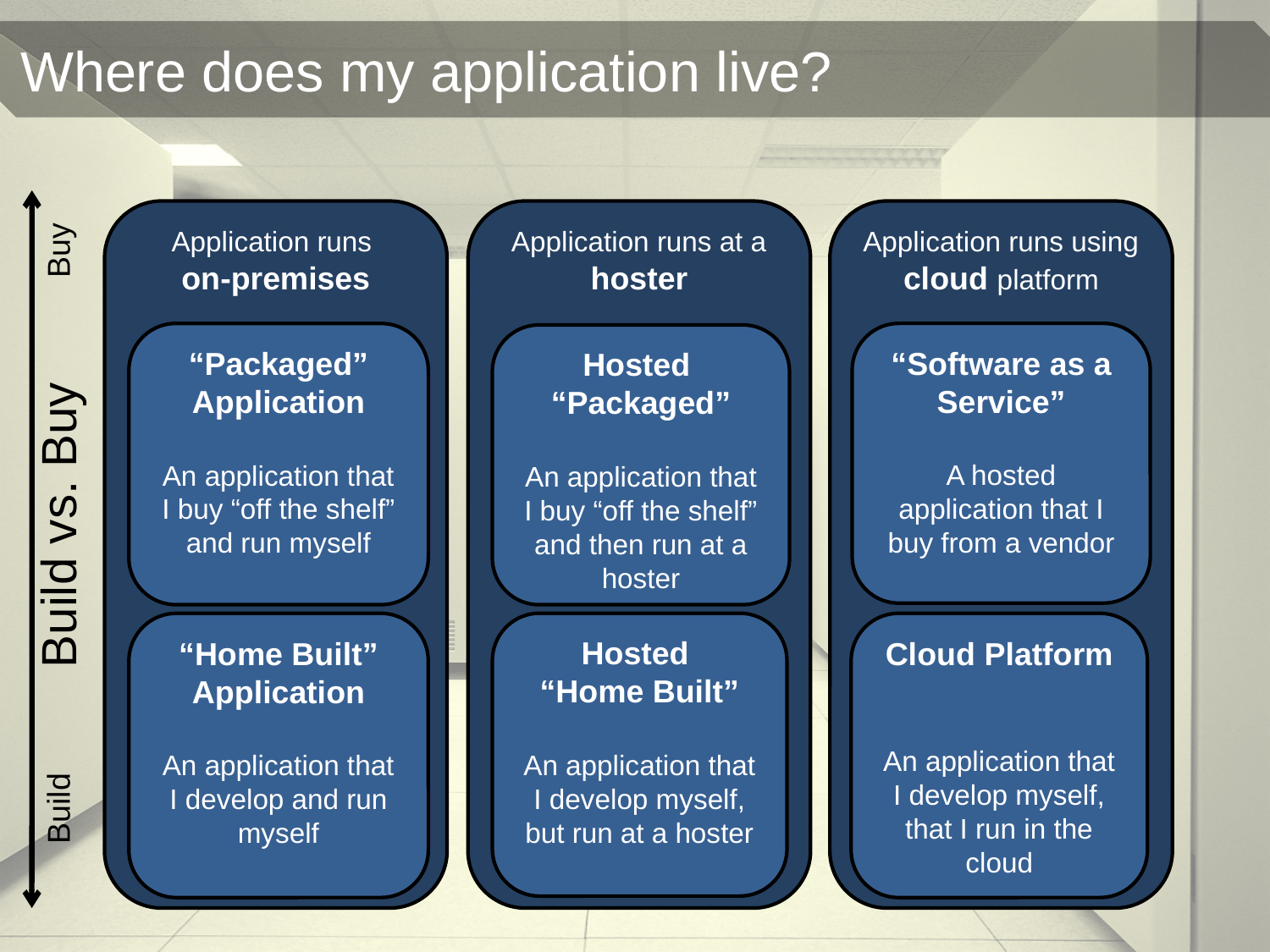

Buy
Build vs. Buy
Build
Application runs
on-premises

Application runs at a hoster

Application runs using cloud platform

“Software as a Service”

A hosted application that I buy from a vendor
“Packaged”
Application

An application that I buy “off the shelf” and run myself
Hosted
“Packaged”

An application that I buy “off the shelf” and then run at a hoster
Hosted
“Home Built”

An application that I develop myself, but run at a hoster
“Home Built”
Application

An application that I develop and run myself
Cloud Platform

An application that I develop myself, that I run in the cloud